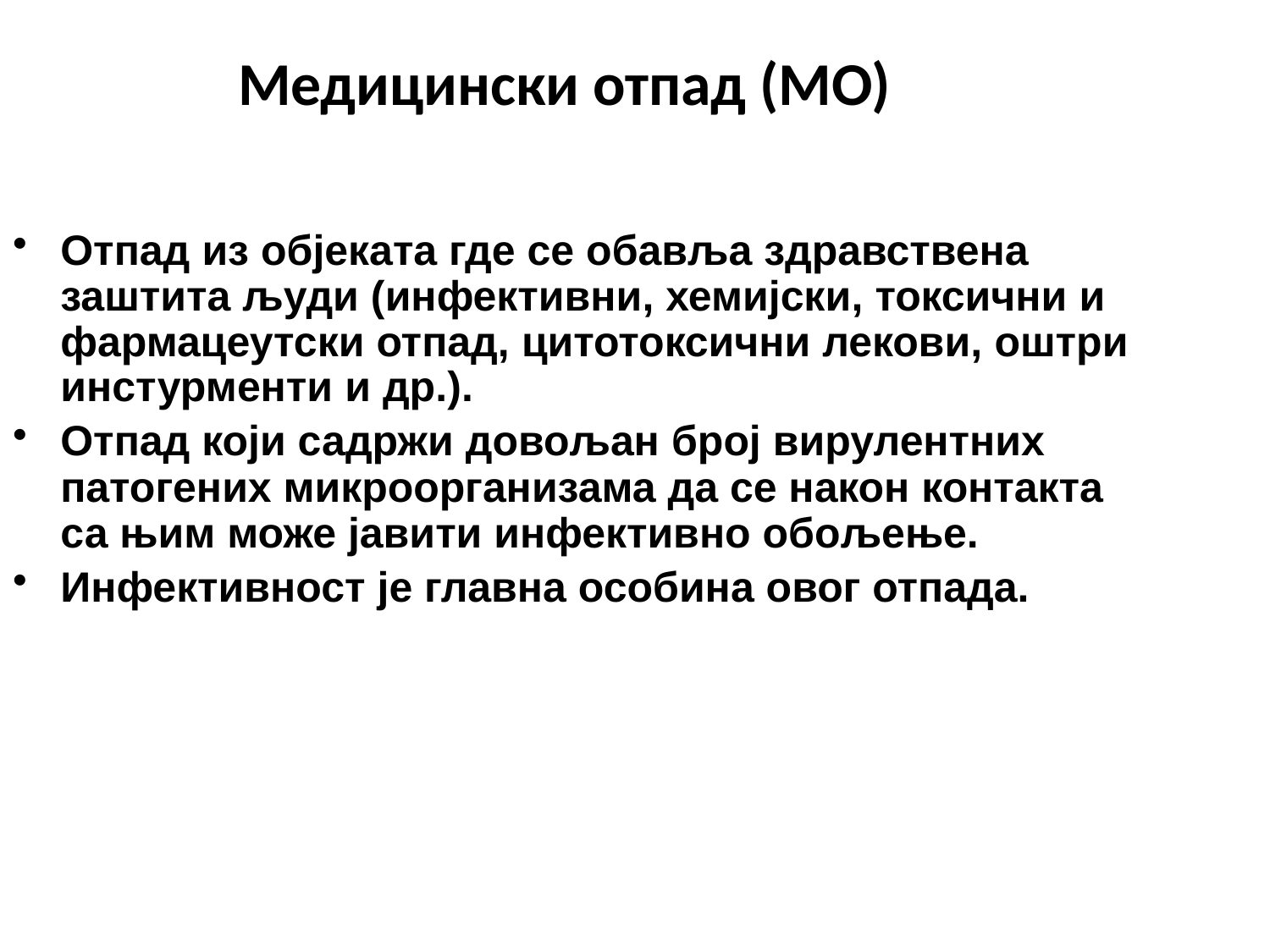

Медицински отпад (МО)
Отпад из објеката где се обавља здравствена заштита људи (инфективни, хемијски, токсични и фармацеутски отпад, цитотоксични лекови, оштри инстурменти и др.).
Отпад који садржи довољан број вирулентних патогених микроорганизама да се након контакта са њим може јавити инфективно обољење.
Инфективност је главна особина овог отпада.